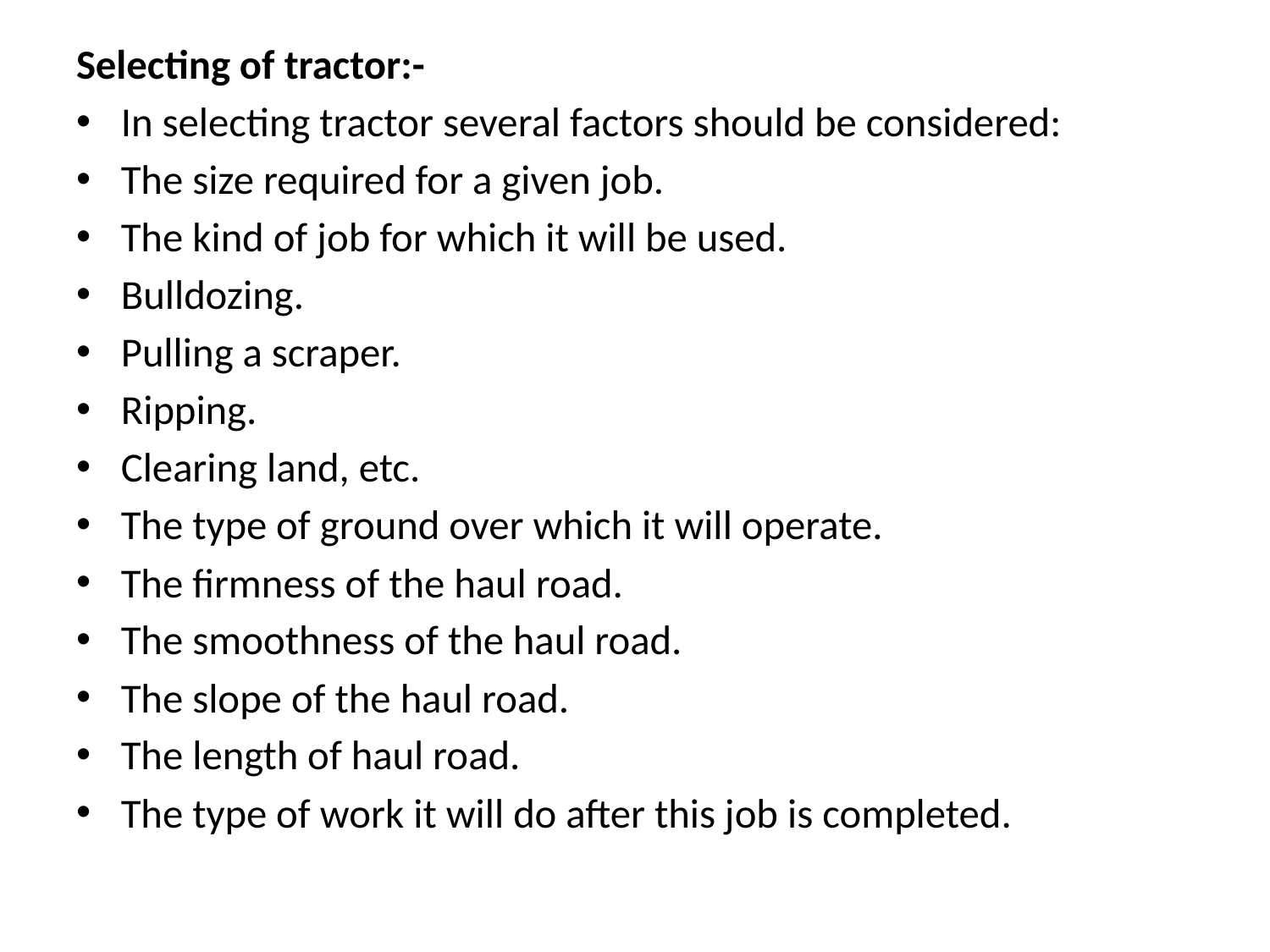

Selecting of tractor:-
In selecting tractor several factors should be considered:
The size required for a given job.
The kind of job for which it will be used.
Bulldozing.
Pulling a scraper.
Ripping.
Clearing land, etc.
The type of ground over which it will operate.
The firmness of the haul road.
The smoothness of the haul road.
The slope of the haul road.
The length of haul road.
The type of work it will do after this job is completed.